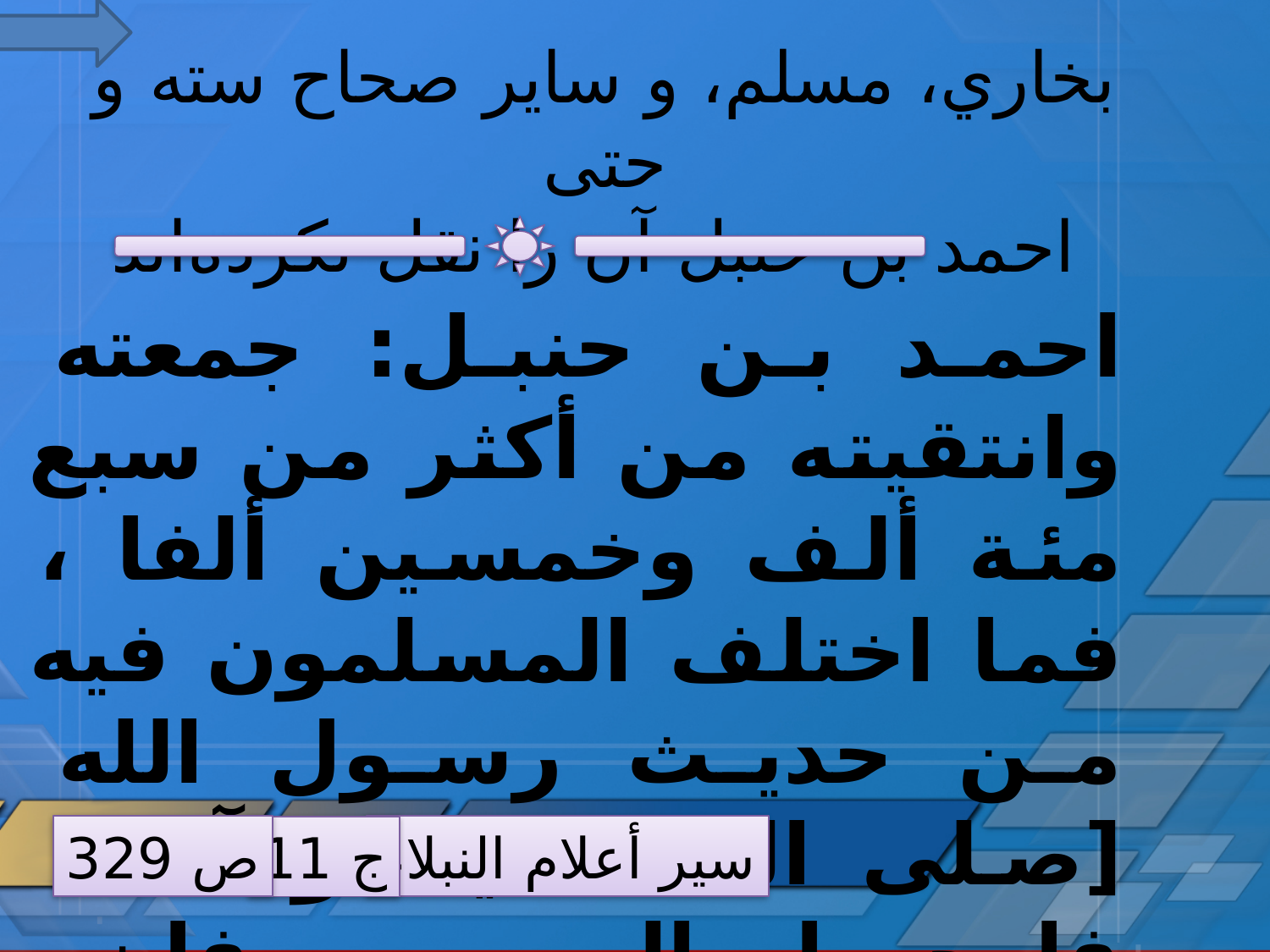

بخاري، مسلم، و ساير صحاح سته و حتى
 احمد بن حنبل آن را نقل نكرده‌اند

احمد بن حنبل: جمعته وانتقيته من أكثر من سبع مئة ألف وخمسين ألفا ، فما اختلف المسلمون فيه من حديث رسول الله [صلی الله علیه و آله]  فارجعوا إليه . فإن وجدتموه فيه ،   وإلا فليس بحجة
ص 329
سير أعلام النبلاء
ج 11